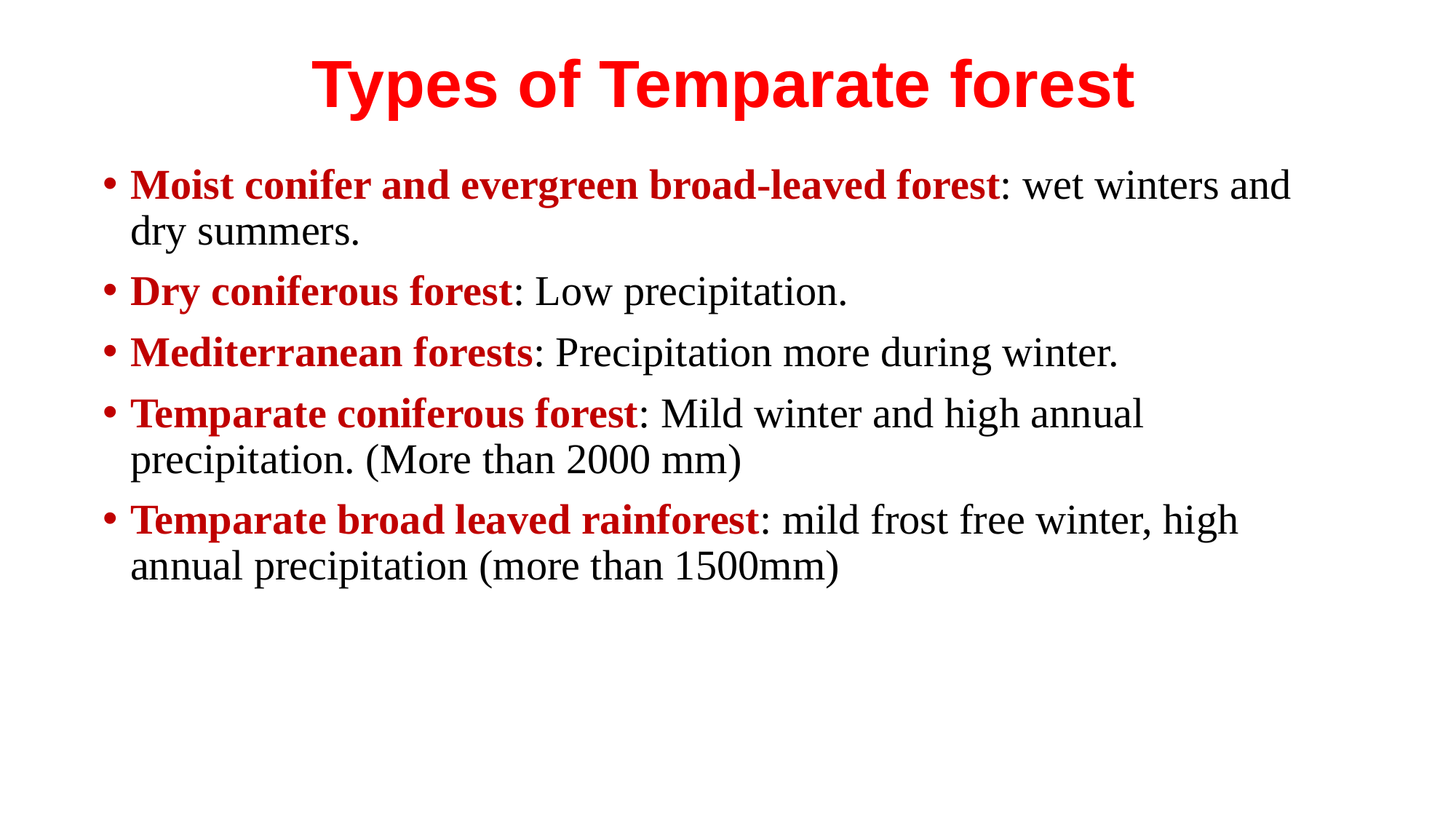

# Types of Temparate forest
Moist conifer and evergreen broad-leaved forest: wet winters and dry summers.
Dry coniferous forest: Low precipitation.
Mediterranean forests: Precipitation more during winter.
Temparate coniferous forest: Mild winter and high annual precipitation. (More than 2000 mm)
Temparate broad leaved rainforest: mild frost free winter, high annual precipitation (more than 1500mm)